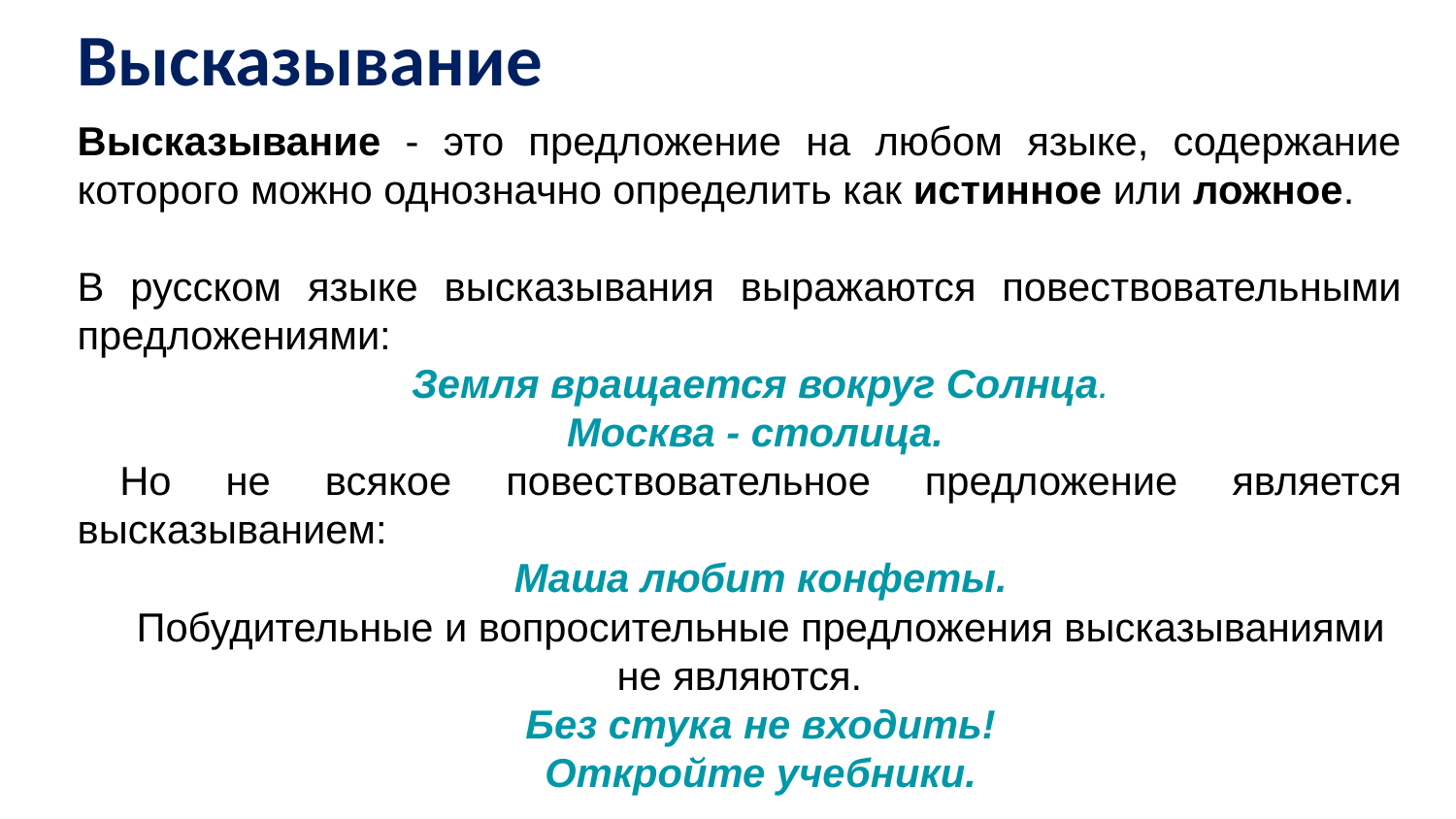

Высказывание
Высказывание - это предложение на любом языке, содержание которого можно однозначно определить как истинное или ложное.

В русском языке высказывания выражаются повествовательными предложениями:
Земля вращается вокруг Солнца.
Москва - столица.
Но не всякое повествовательное предложение является высказыванием:
Маша любит конфеты.
Побудительные и вопросительные предложения высказываниями не являются.
Без стука не входить!
Откройте учебники.